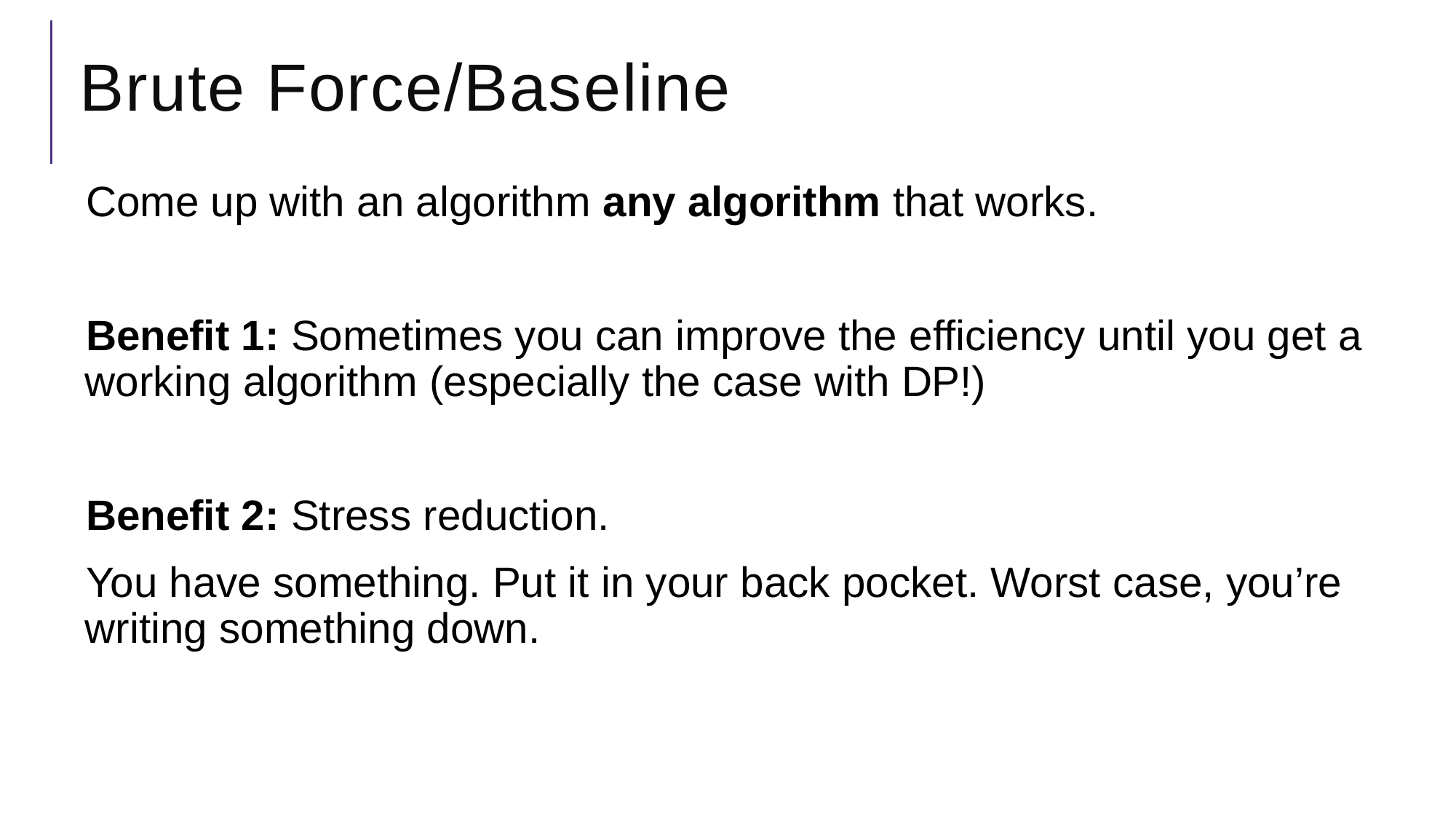

# Brute Force/Baseline
Come up with an algorithm any algorithm that works.

Benefit 1: Sometimes you can improve the efficiency until you get a working algorithm (especially the case with DP!)

Benefit 2: Stress reduction.
You have something. Put it in your back pocket. Worst case, you’re writing something down.